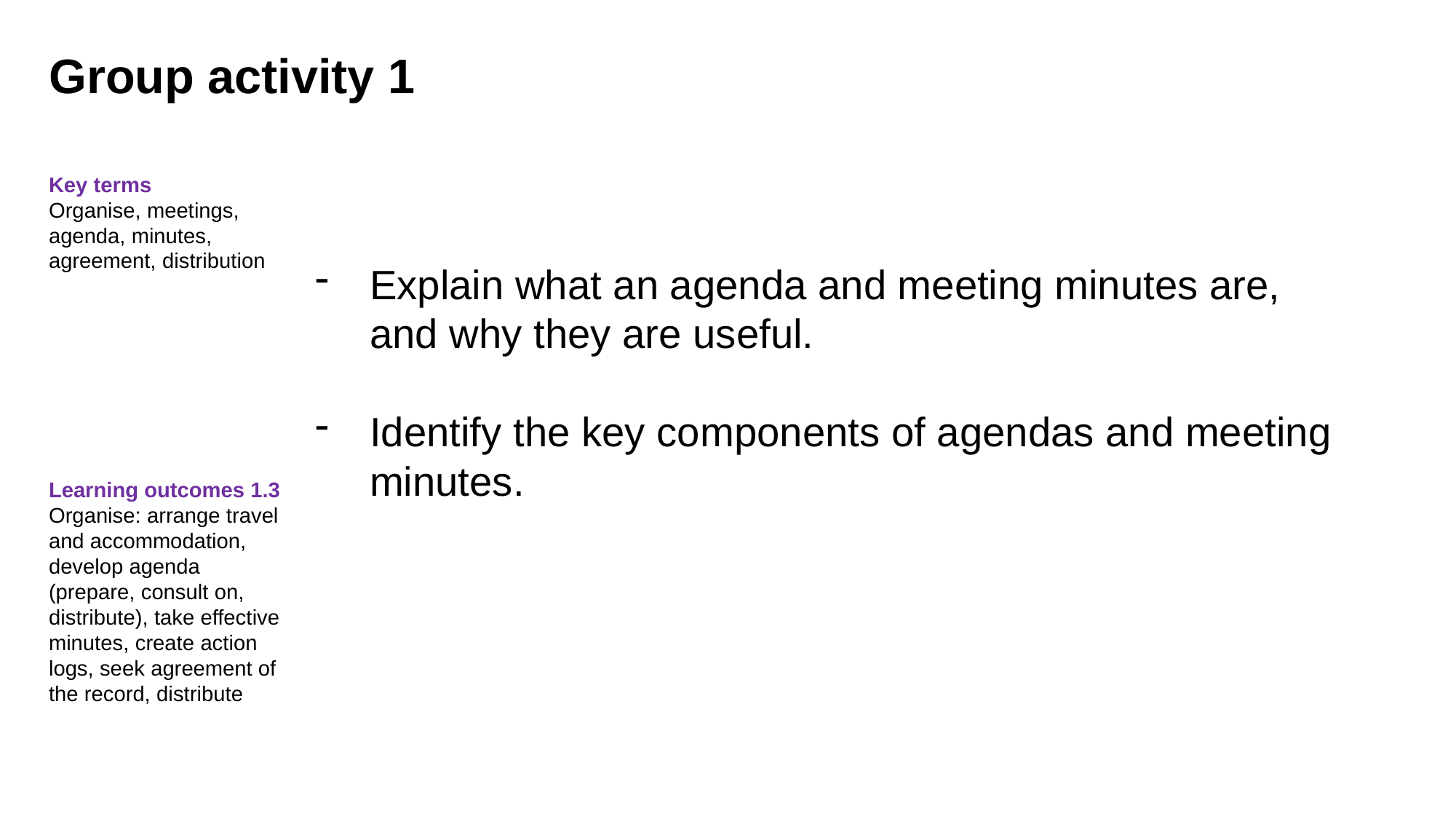

Group activity 1
Key terms
Organise, meetings, agenda, minutes, agreement, distribution

Learning outcomes 1.3
Organise: arrange travel and accommodation, develop agenda (prepare, consult on, distribute), take effective minutes, create action logs, seek agreement of the record, distribute

Explain what an agenda and meeting minutes are, and why they are useful.

Identify the key components of agendas and meeting minutes.